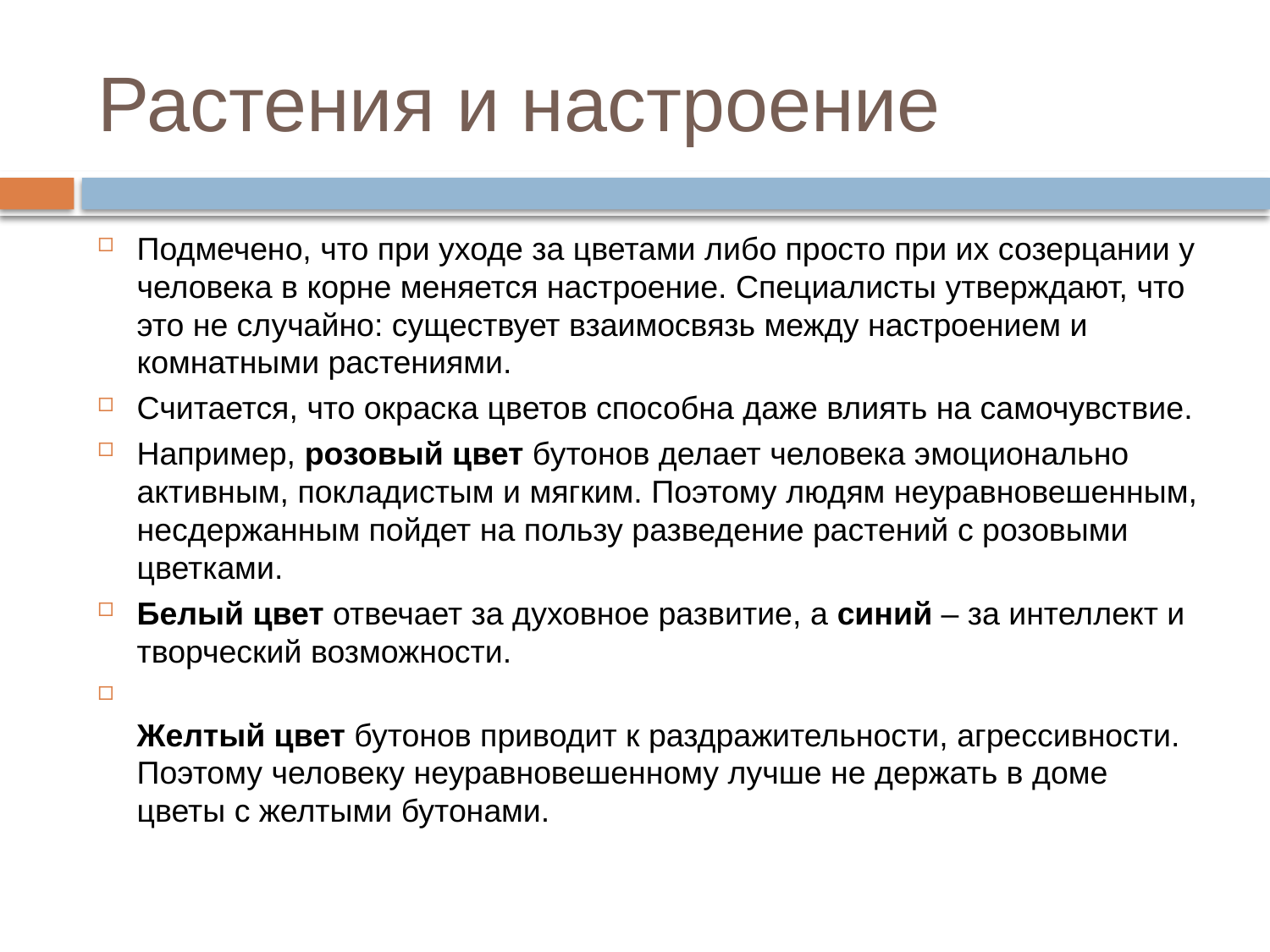

# Растения и настроение
Подмечено, что при уходе за цветами либо просто при их созерцании у человека в корне меняется настроение. Специалисты утверждают, что это не случайно: существует взаимосвязь между настроением и комнатными растениями.
Считается, что окраска цветов способна даже влиять на самочувствие.
Например, розовый цвет бутонов делает человека эмоционально активным, покладистым и мягким. Поэтому людям неуравновешенным, несдержанным пойдет на пользу разведение растений с розовыми цветками.
Белый цвет отвечает за духовное развитие, а синий – за интеллект и творческий возможности.
Желтый цвет бутонов приводит к раздражительности, агрессивности. Поэтому человеку неуравновешенному лучше не держать в доме цветы с желтыми бутонами.